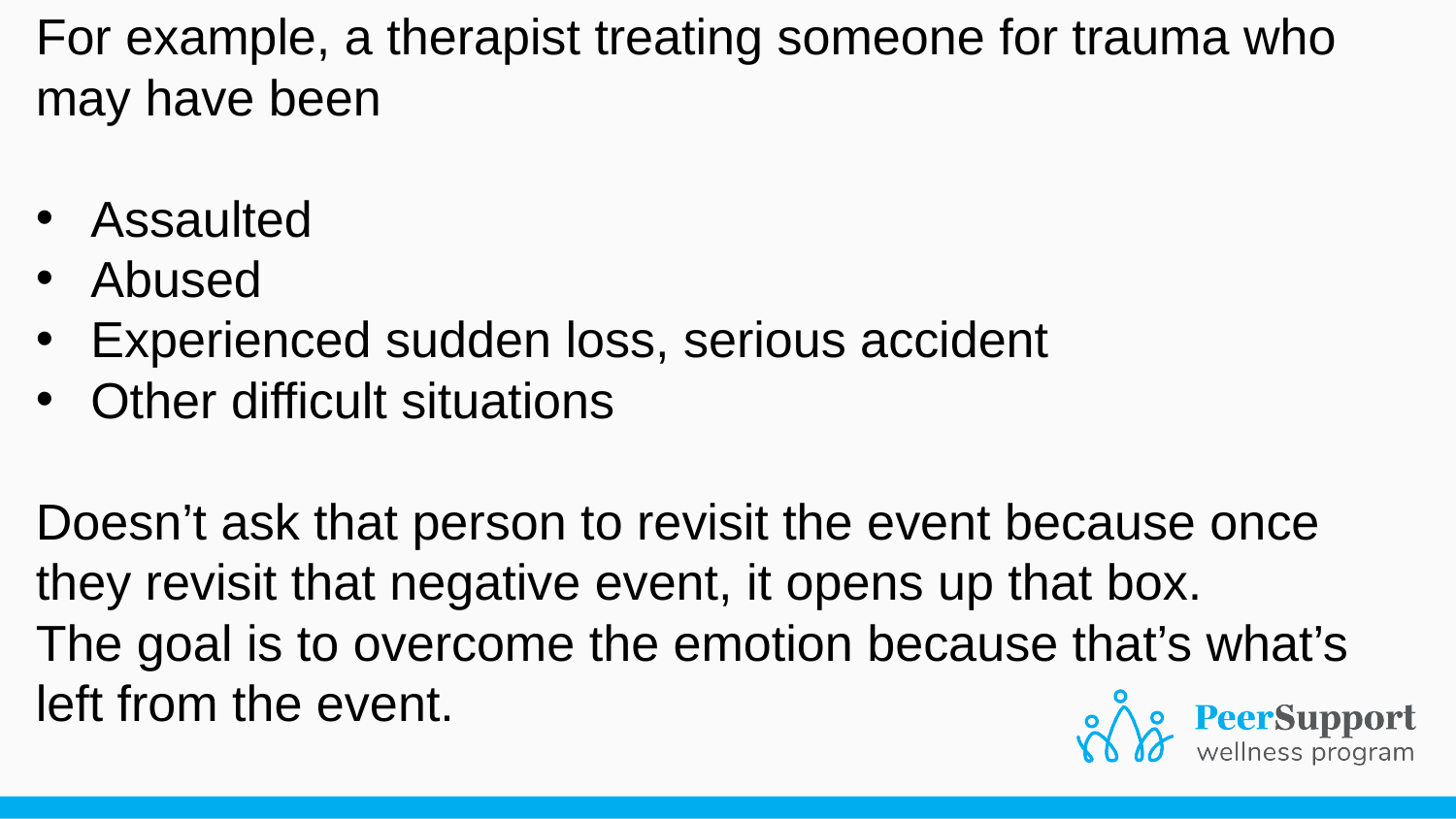

For example, a therapist treating someone for trauma who may have been

Assaulted
Abused
Experienced sudden loss, serious accident
Other difficult situations

Doesn’t ask that person to revisit the event because once they revisit that negative event, it opens up that box.
The goal is to overcome the emotion because that’s what’s left from the event.